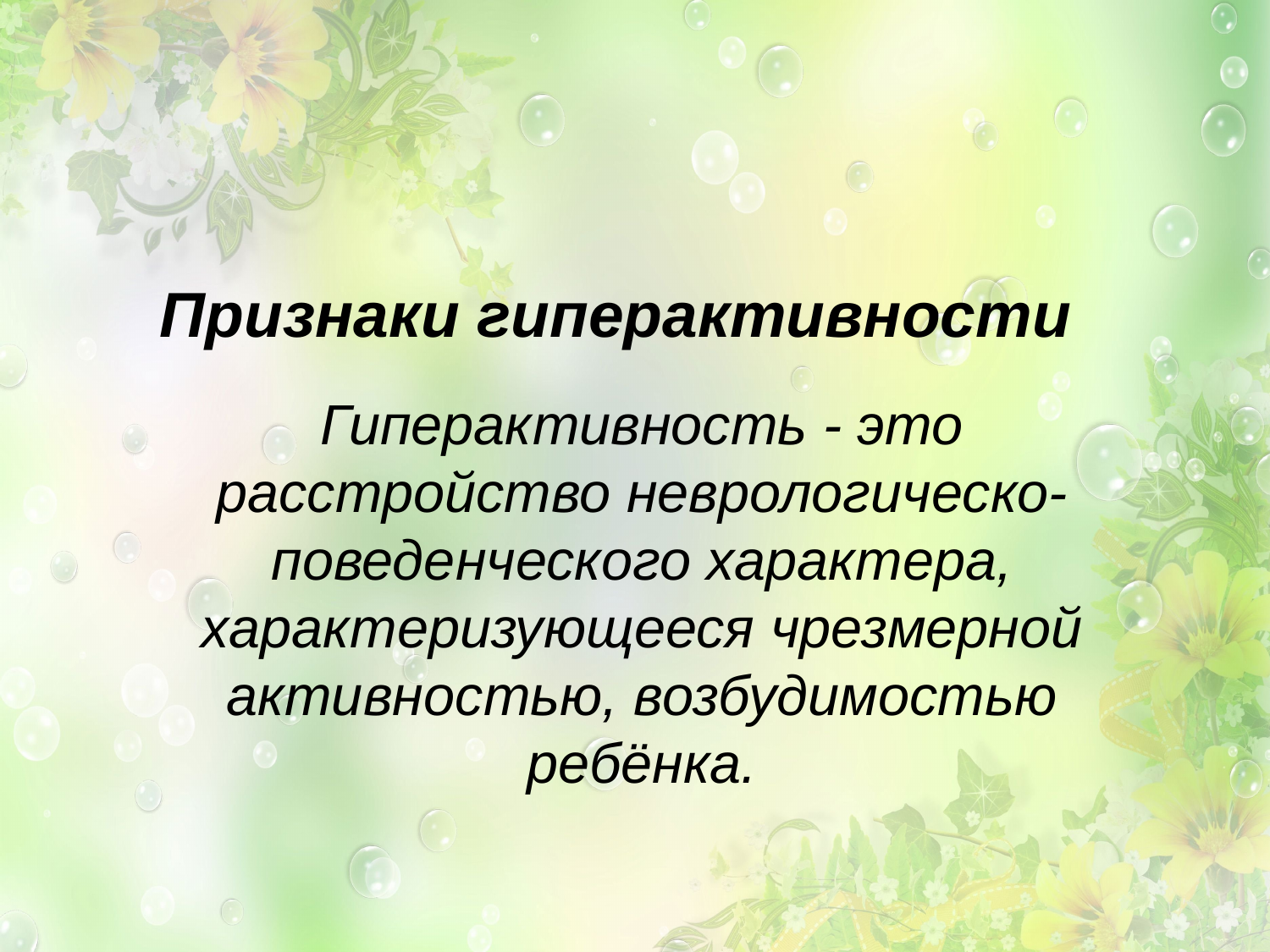

Признаки гиперактивности
Гиперактивность - это расстройство неврологическо-поведенческого характера, характеризующееся чрезмерной активностью, возбудимостью ребёнка.